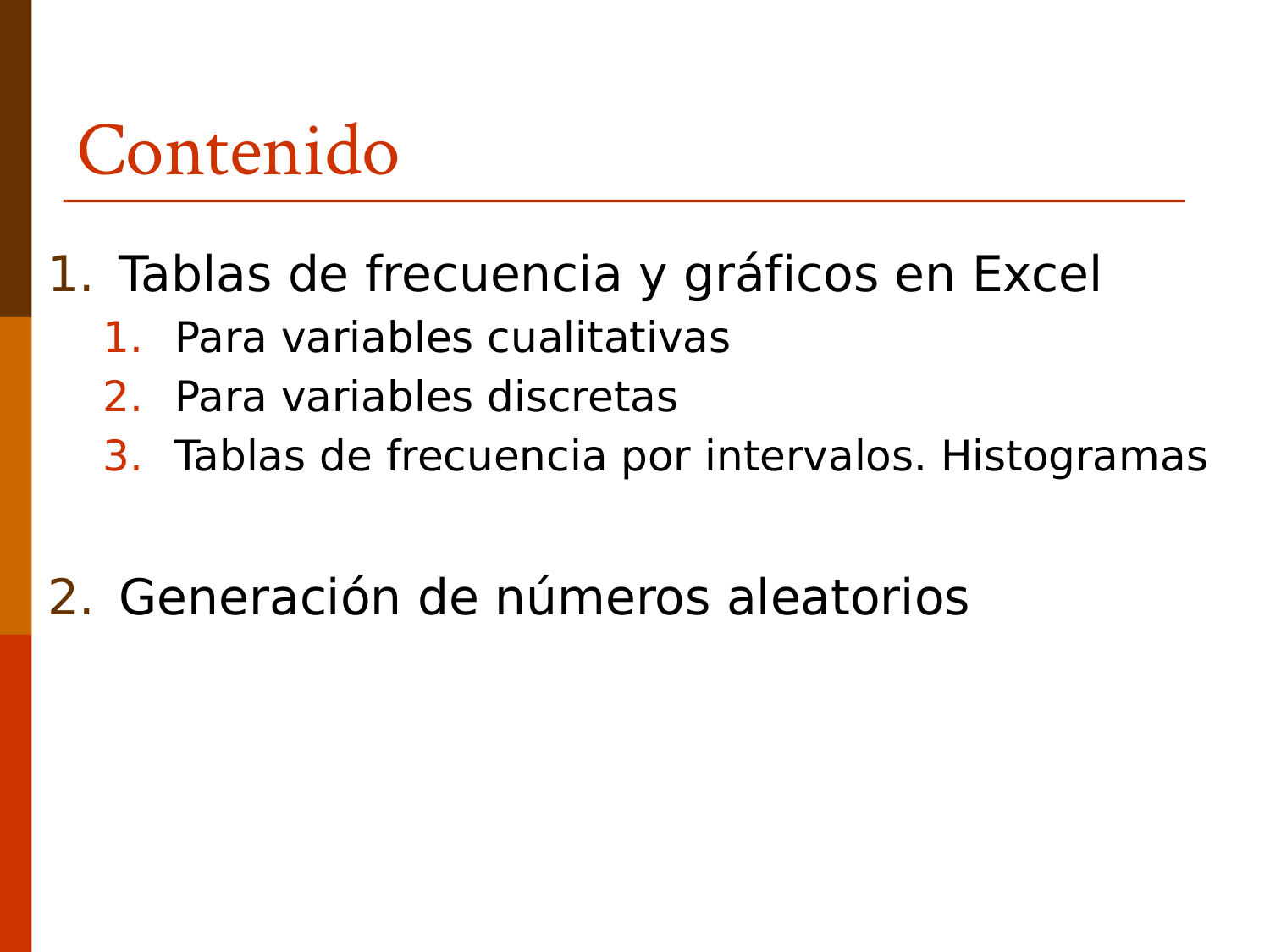

Contenido
Tablas de frecuencia y gráficos en Excel
Para variables cualitativas
Para variables discretas
Tablas de frecuencia por intervalos. Histogramas

Generación de números aleatorios